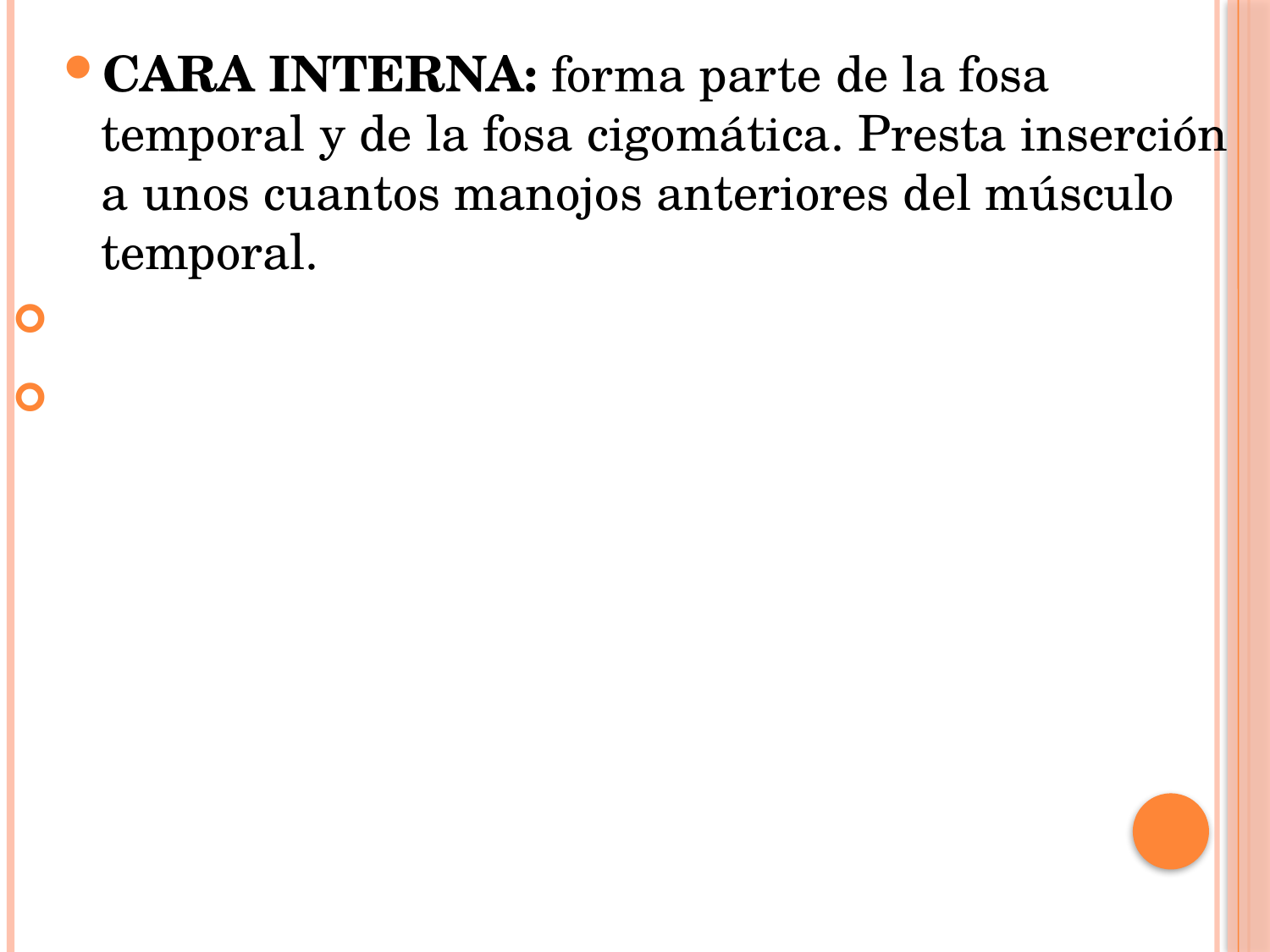

CARA INTERNA: forma parte de la fosa temporal y de la fosa cigomática. Presta inserción a unos cuantos manojos anteriores del músculo temporal.